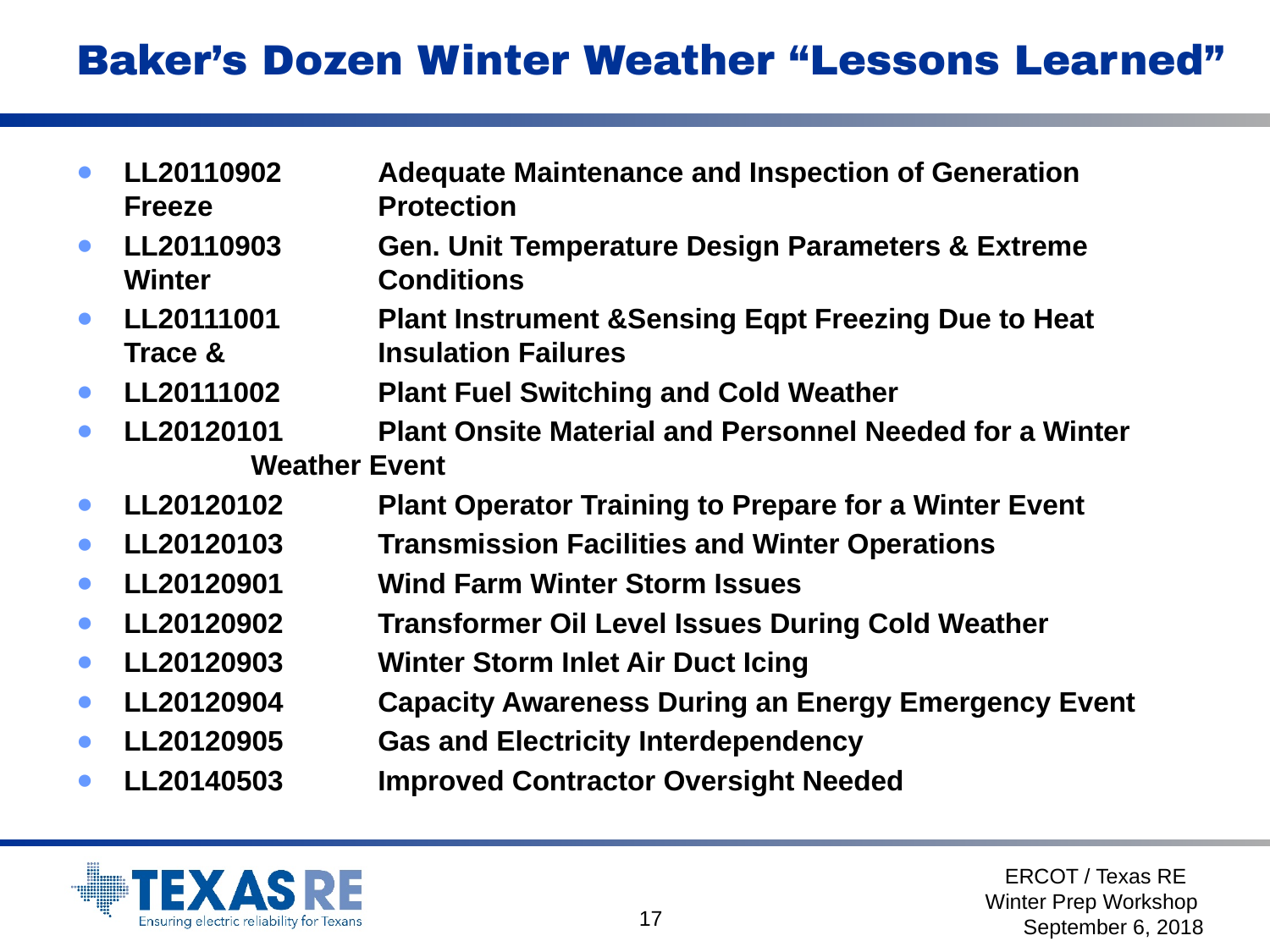

# Baker’s Dozen Winter Weather “Lessons Learned”
LL20110902	Adequate Maintenance and Inspection of Generation Freeze 		Protection
LL20110903	Gen. Unit Temperature Design Parameters & Extreme Winter 		Conditions
LL20111001	Plant Instrument &Sensing Eqpt Freezing Due to Heat Trace & 		Insulation Failures
LL20111002	Plant Fuel Switching and Cold Weather
LL20120101	Plant Onsite Material and Personnel Needed for a Winter 		Weather Event
LL20120102	Plant Operator Training to Prepare for a Winter Event
LL20120103	Transmission Facilities and Winter Operations
LL20120901	Wind Farm Winter Storm Issues
LL20120902	Transformer Oil Level Issues During Cold Weather
LL20120903	Winter Storm Inlet Air Duct Icing
LL20120904	Capacity Awareness During an Energy Emergency Event
LL20120905	Gas and Electricity Interdependency
LL20140503	Improved Contractor Oversight Needed

ERCOT / Texas RE
Winter Prep Workshop  September 6, 2018